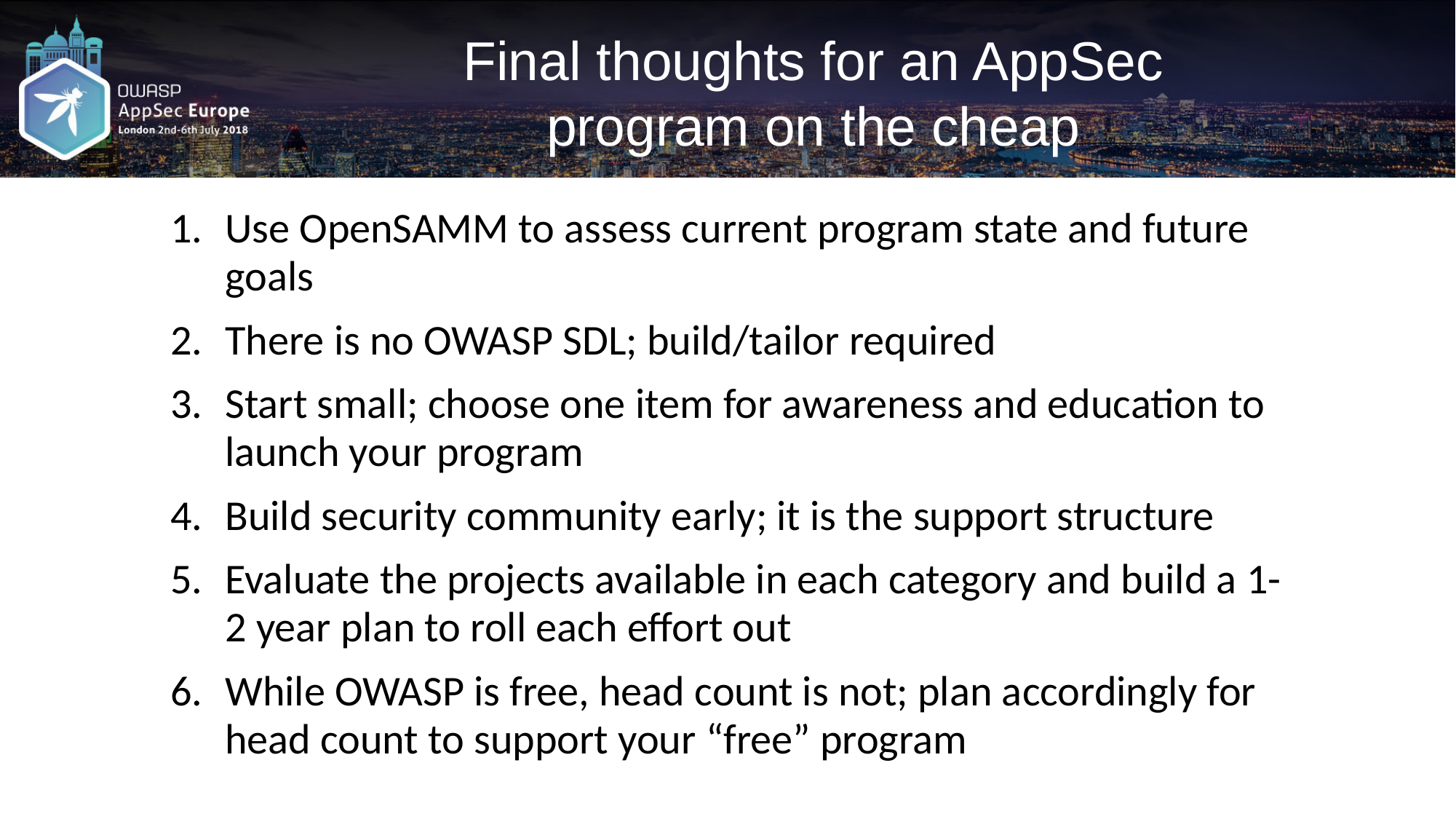

Final thoughts for an AppSec program on the cheap
Use OpenSAMM to assess current program state and future goals
There is no OWASP SDL; build/tailor required
Start small; choose one item for awareness and education to launch your program
Build security community early; it is the support structure
Evaluate the projects available in each category and build a 1-2 year plan to roll each effort out
While OWASP is free, head count is not; plan accordingly for head count to support your “free” program